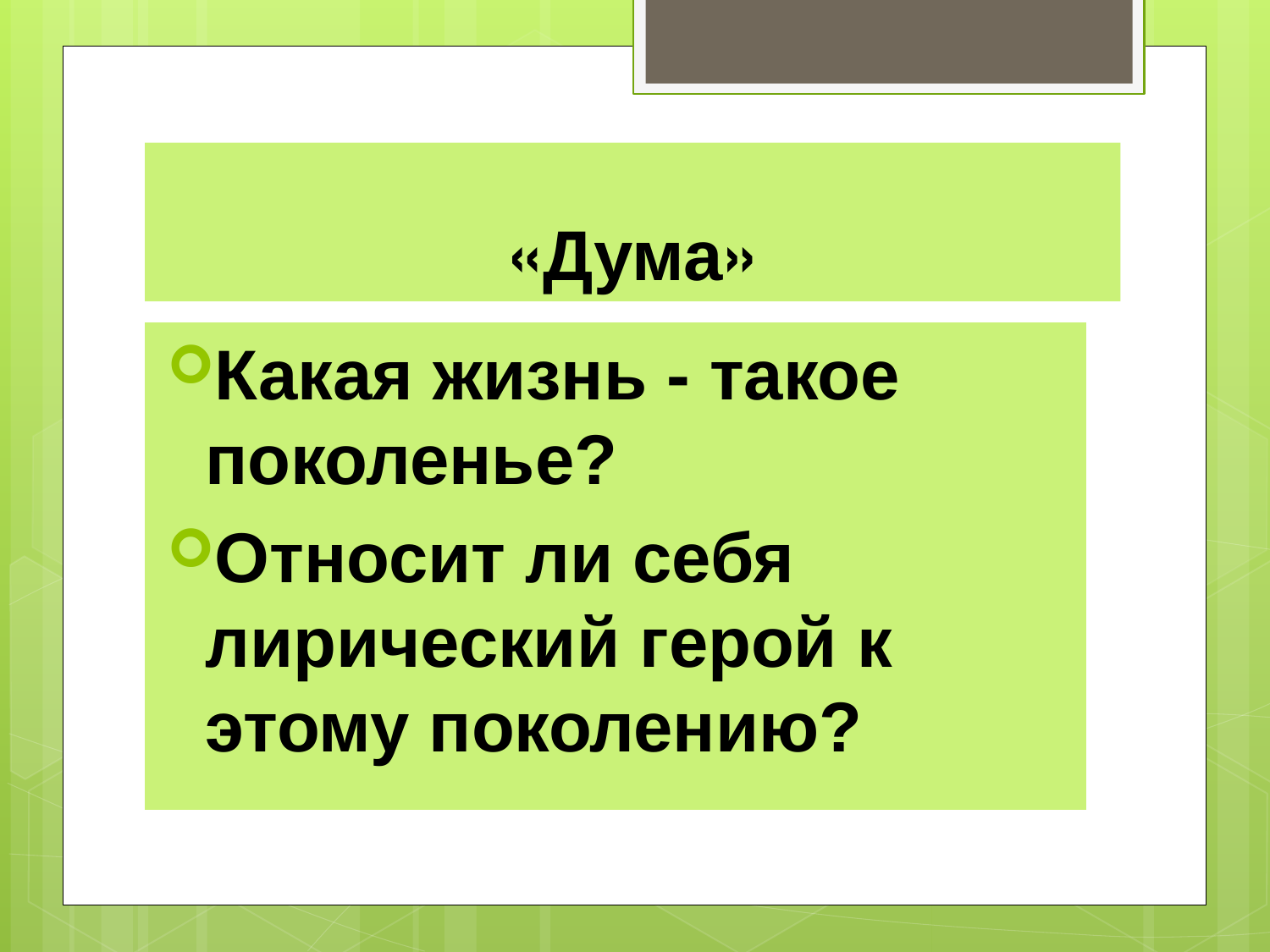

# «Дума»
Какая жизнь - такое поколенье?
Относит ли себя лирический герой к этому поколению?